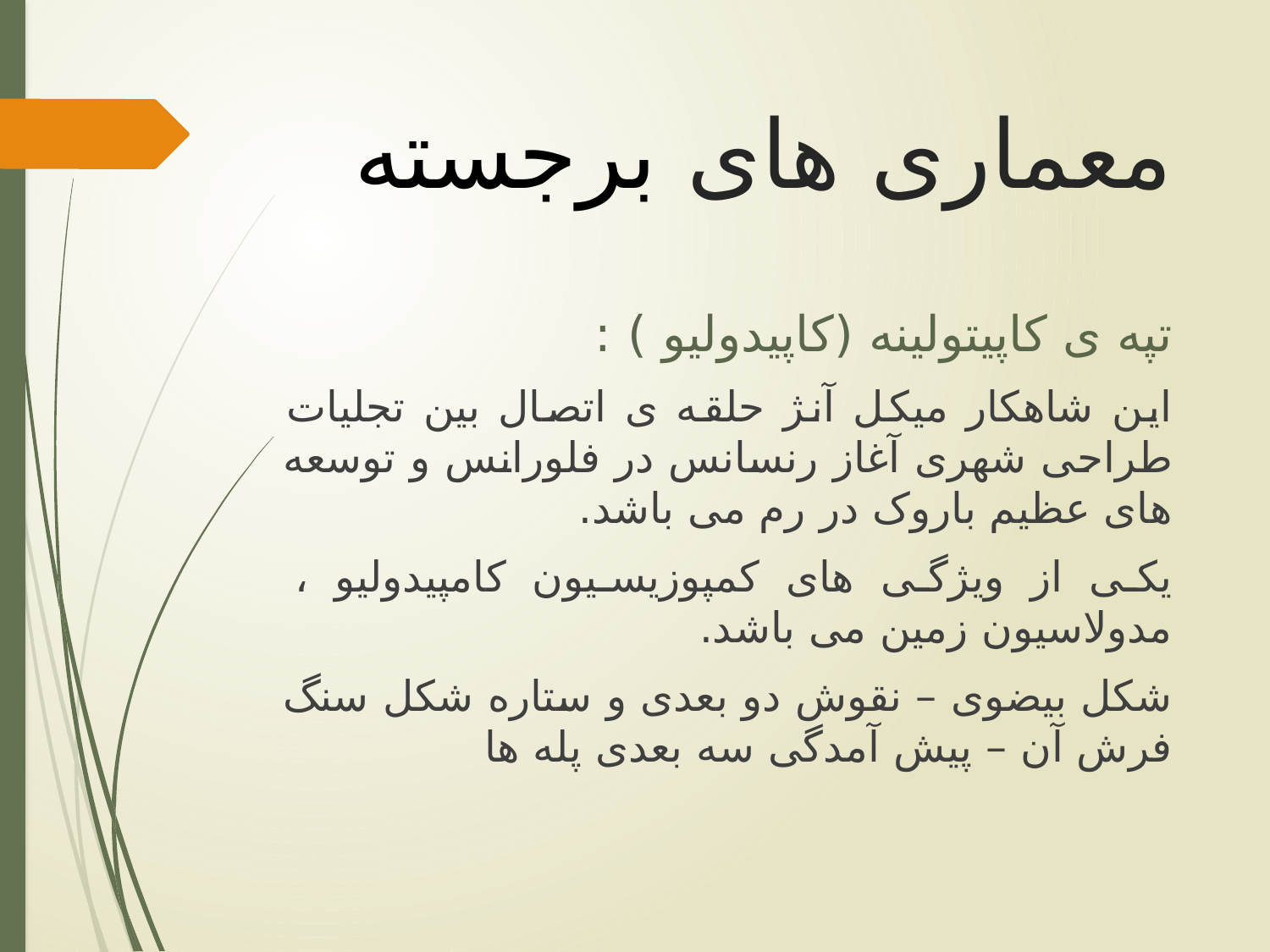

# معماری های برجسته
تپه ی کاپیتولینه (کاپیدولیو ) :
این شاهکار میکل آنژ حلقه ی اتصال بین تجلیات طراحی شهری آغاز رنسانس در فلورانس و توسعه های عظیم باروک در رم می باشد.
یکی از ویژگی های کمپوزیسیون کامپیدولیو ، مدولاسیون زمین می باشد.
شکل بیضوی – نقوش دو بعدی و ستاره شکل سنگ فرش آن – پیش آمدگی سه بعدی پله ها